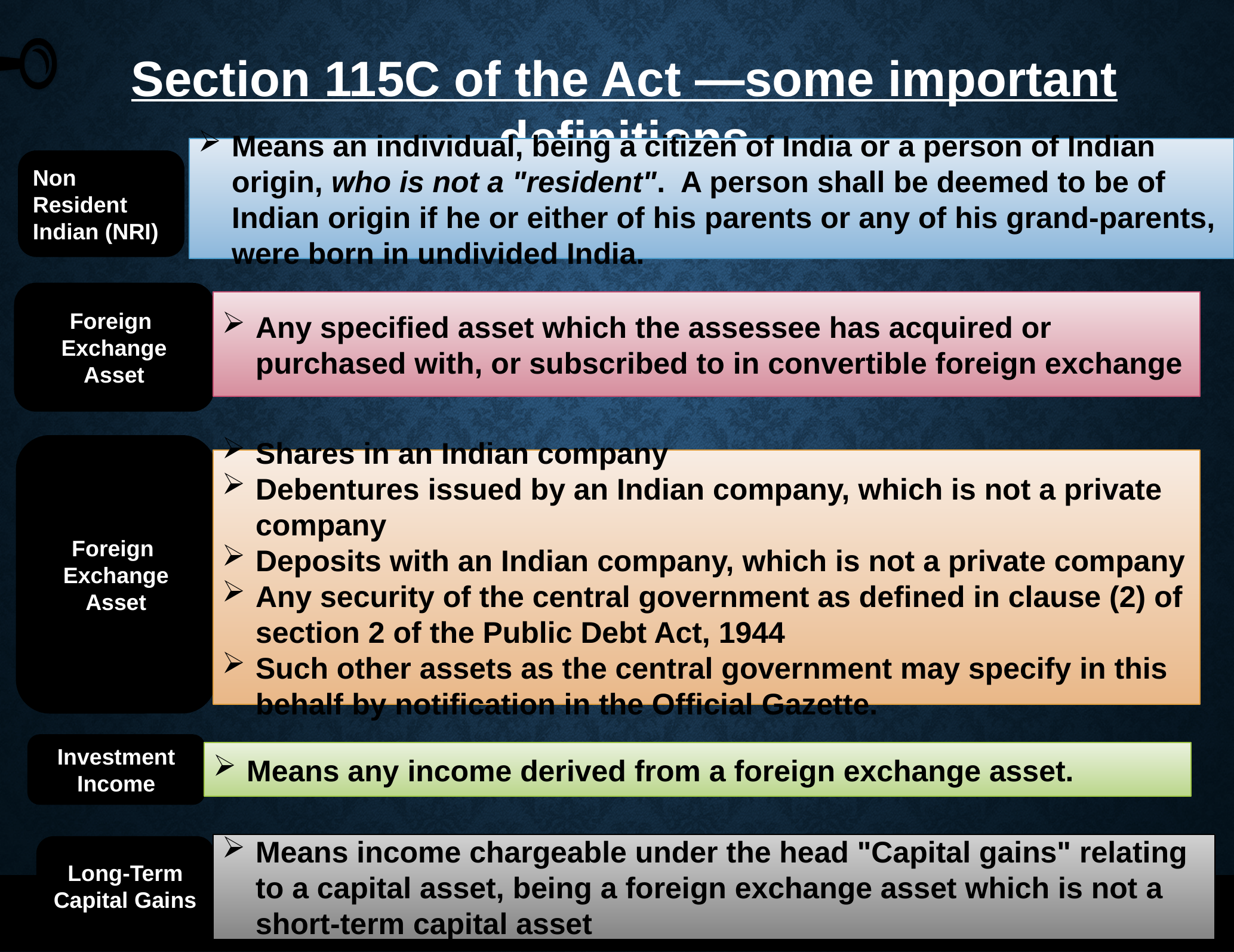

Section 115C of the Act —some important definitions
Means an individual, being a citizen of India or a person of Indian origin, who is not a "resident".  A person shall be deemed to be of Indian origin if he or either of his parents or any of his grand-parents, were born in undivided India.
Non Resident
Indian (NRI)
Foreign  Exchange Asset
Any specified asset which the assessee has acquired or purchased with, or subscribed to in convertible foreign exchange
Foreign  Exchange Asset
Shares in an Indian company
Debentures issued by an Indian company, which is not a private company
Deposits with an Indian company, which is not a private company
Any security of the central government as defined in clause (2) of section 2 of the Public Debt Act, 1944
Such other assets as the central government may specify in this behalf by notification in the Official Gazette.
Investment Income
Means any income derived from a foreign exchange asset.
Means income chargeable under the head "Capital gains" relating to a capital asset, being a foreign exchange asset which is not a short-term capital asset
Long-Term Capital Gains